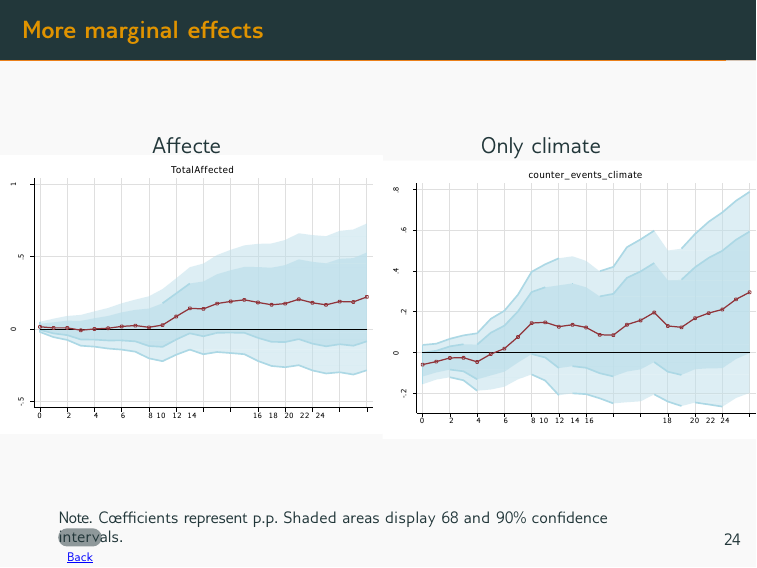

# More marginal effects

Affected
Only climate events

TotalAffected
counter_events_climate

1

.8

.6

.5

.4

.2

0

0

-.2

-.5

0	2	4	6	8 10 12 14
16 18  20  22 24

0	2	4	6	8 10 12  14 16
18
20 22 24

Note. Coefficients represent p.p. Shaded areas display 68 and 90% confidence intervals.
Back
24